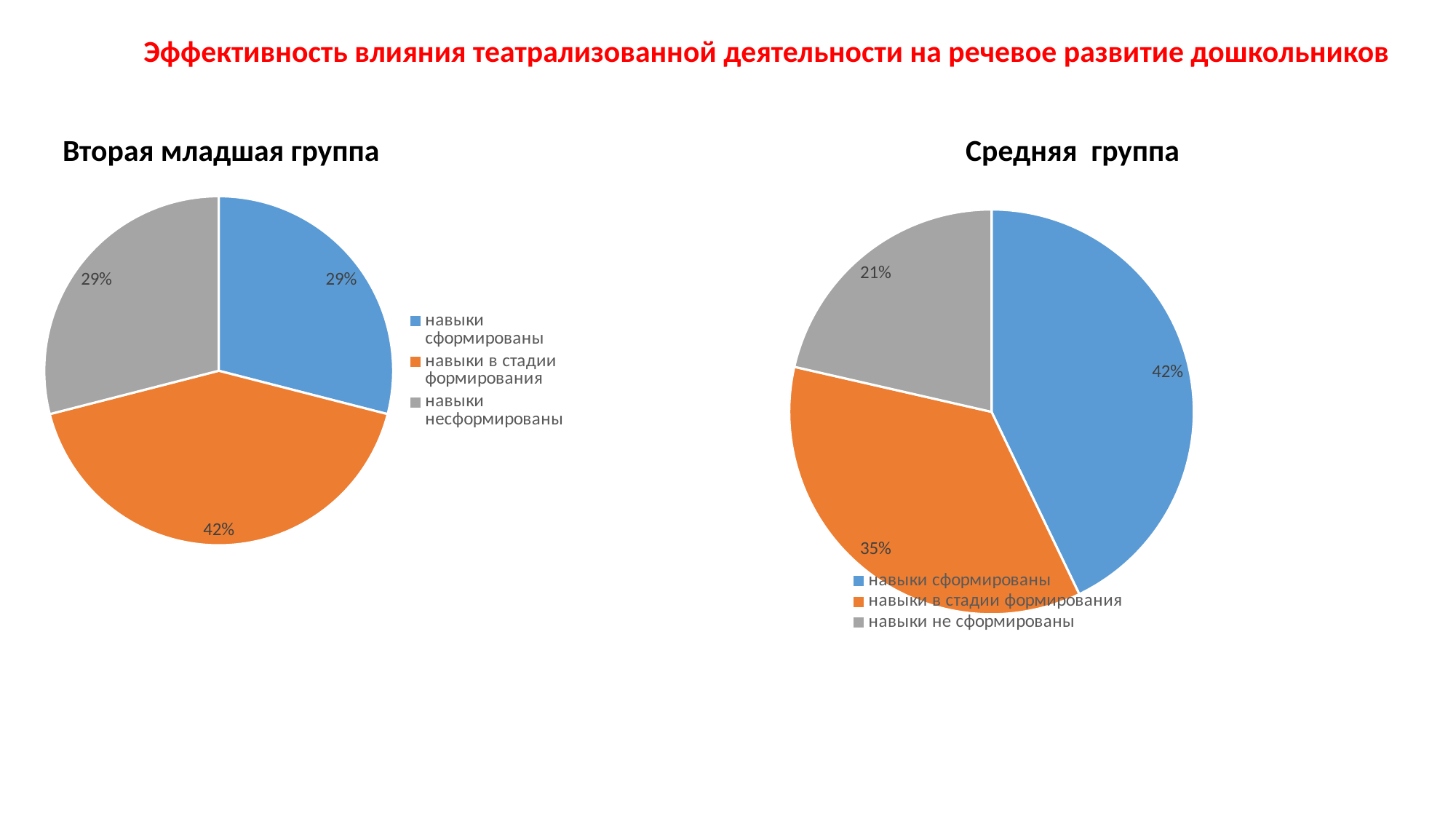

Эффективность влияния театрализованной деятельности на речевое развитие дошкольников

     Вторая младшая группа                                                                                     Средняя  группа

### Chart

| Category | Продажи |
|---|---|
| навыки сформированы | 0.29 |
| навыки в стадии формирования | 0.42 |
| навыки несформированы | 0.29 |

### Chart

| Category | Продажи |
|---|---|
| навыки сформированы | 0.42 |
| навыки в стадии формирования | 0.35 |
| навыки не сформированы | 0.21 |